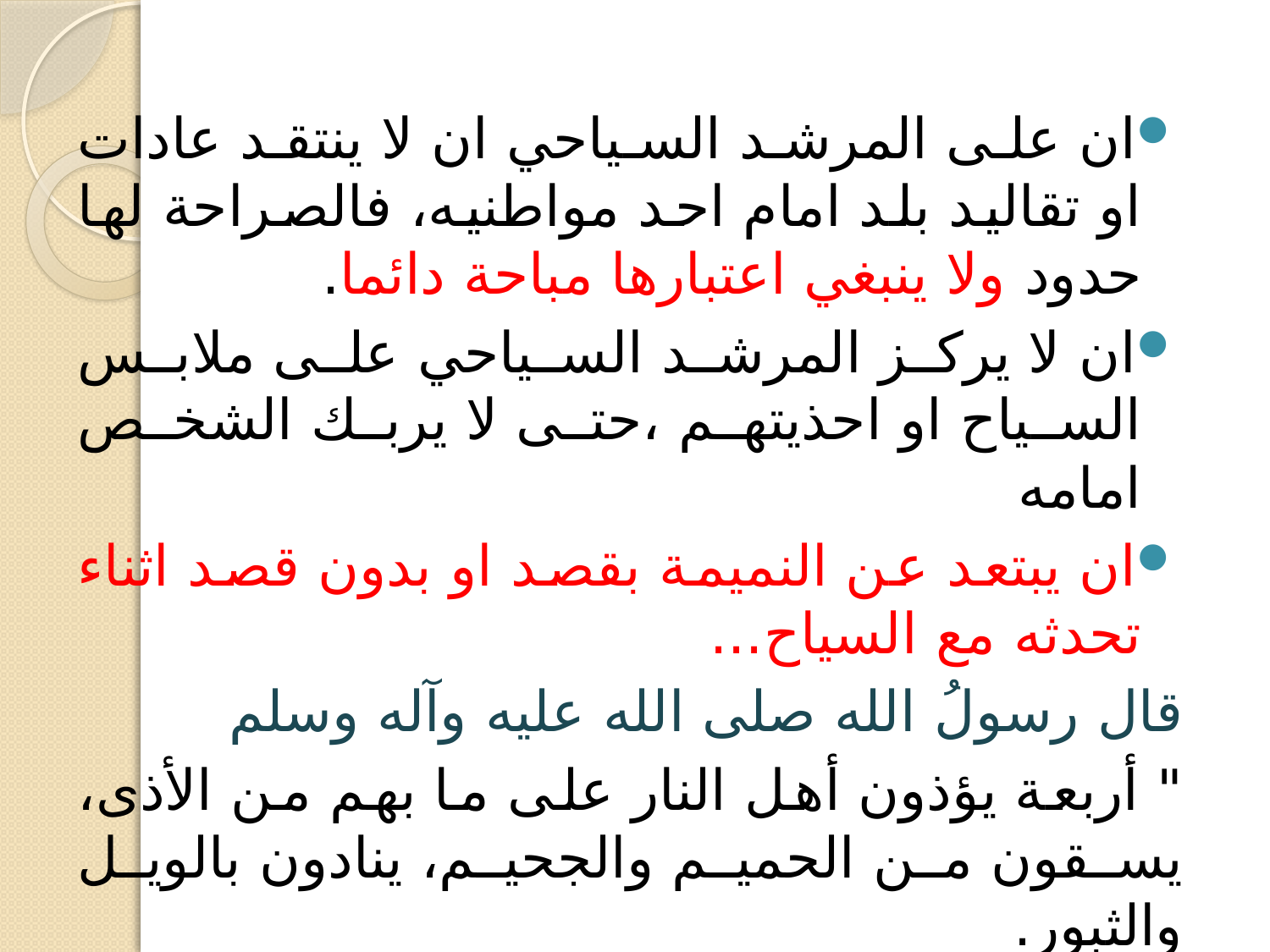

ان على المرشد السياحي ان لا ينتقد عادات او تقاليد بلد امام احد مواطنيه، فالصراحة لها حدود ولا ينبغي اعتبارها مباحة دائما.
ان لا يركز المرشد السياحي على ملابس السياح او احذيتهم ،حتى لا يربك الشخص امامه
ان يبتعد عن النميمة بقصد او بدون قصد اثناء تحدثه مع السياح...
قال رسولُ الله صلى الله عليه وآله وسلم
" أربعة يؤذون أهل النار على ما بهم من الأذى، يسقون من الحميم والجحيم، ينادون بالويل والثبور.
يقول أهل النار بعضهم لبعضٍ: ما بال هؤلاء الأربعةِ قد آذونا على ما بنا من الأذى.
1- فرجلُ معلّق عليه تابوت من جمر.
2- ورجلٌ يجرّ أمعائه.
3- ورجل يسيل فَوَهُ قيحاً ودماً.
4- ورجلٌ يأكل لحمه